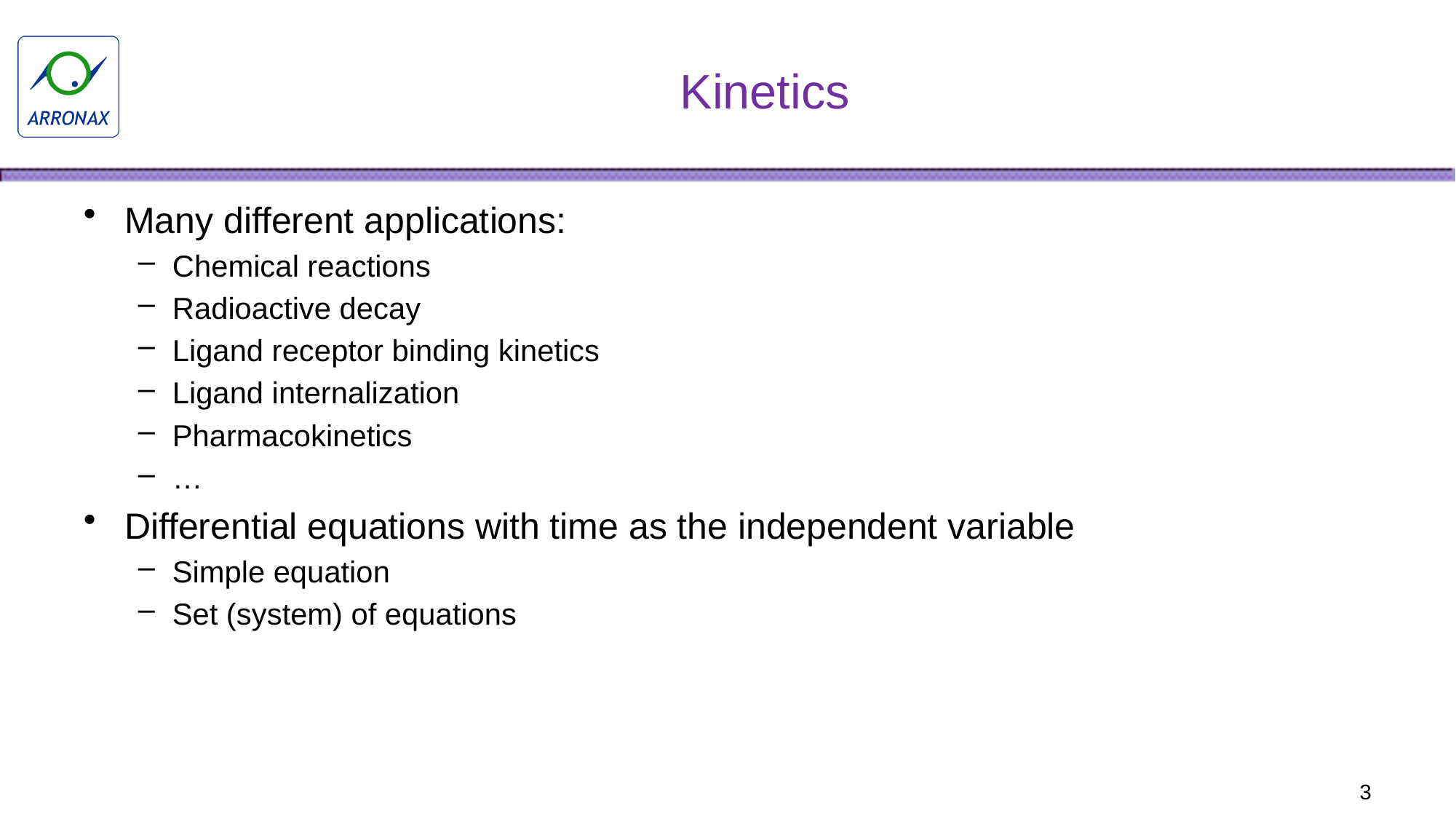

# Kinetics
Many different applications:
Chemical reactions
Radioactive decay
Ligand receptor binding kinetics
Ligand internalization
Pharmacokinetics
…
Differential equations with time as the independent variable
Simple equation
Set (system) of equations
3